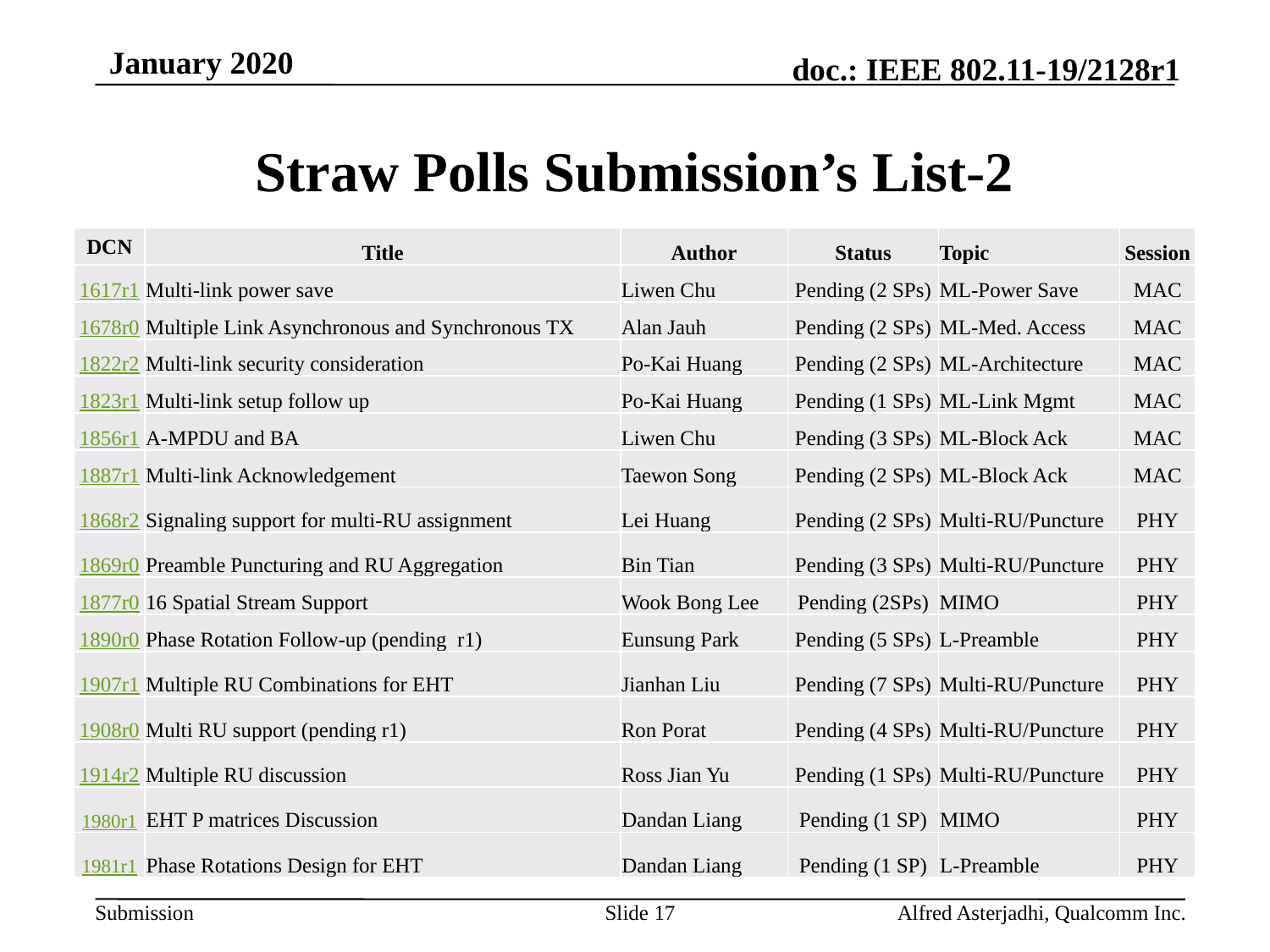

January 2020
# Straw Polls Submission’s List-2
| DCN | Title | Author | Status | Topic | Session |
| --- | --- | --- | --- | --- | --- |
| 1617r1 | Multi-link power save | Liwen Chu | Pending (2 SPs) | ML-Power Save | MAC |
| 1678r0 | Multiple Link Asynchronous and Synchronous TX | Alan Jauh | Pending (2 SPs) | ML-Med. Access | MAC |
| 1822r2 | Multi-link security consideration | Po-Kai Huang | Pending (2 SPs) | ML-Architecture | MAC |
| 1823r1 | Multi-link setup follow up | Po-Kai Huang | Pending (1 SPs) | ML-Link Mgmt | MAC |
| 1856r1 | A-MPDU and BA | Liwen Chu | Pending (3 SPs) | ML-Block Ack | MAC |
| 1887r1 | Multi-link Acknowledgement | Taewon Song | Pending (2 SPs) | ML-Block Ack | MAC |
| 1868r2 | Signaling support for multi-RU assignment | Lei Huang | Pending (2 SPs) | Multi-RU/Puncture | PHY |
| 1869r0 | Preamble Puncturing and RU Aggregation | Bin Tian | Pending (3 SPs) | Multi-RU/Puncture | PHY |
| 1877r0 | 16 Spatial Stream Support | Wook Bong Lee | Pending (2SPs) | MIMO | PHY |
| 1890r0 | Phase Rotation Follow-up (pending r1) | Eunsung Park | Pending (5 SPs) | L-Preamble | PHY |
| 1907r1 | Multiple RU Combinations for EHT | Jianhan Liu | Pending (7 SPs) | Multi-RU/Puncture | PHY |
| 1908r0 | Multi RU support (pending r1) | Ron Porat | Pending (4 SPs) | Multi-RU/Puncture | PHY |
| 1914r2 | Multiple RU discussion | Ross Jian Yu | Pending (1 SPs) | Multi-RU/Puncture | PHY |
| 1980r1 | EHT P matrices Discussion | Dandan Liang | Pending (1 SP) | MIMO | PHY |
| 1981r1 | Phase Rotations Design for EHT | Dandan Liang | Pending (1 SP) | L-Preamble | PHY |
Slide 17
Alfred Asterjadhi, Qualcomm Inc.